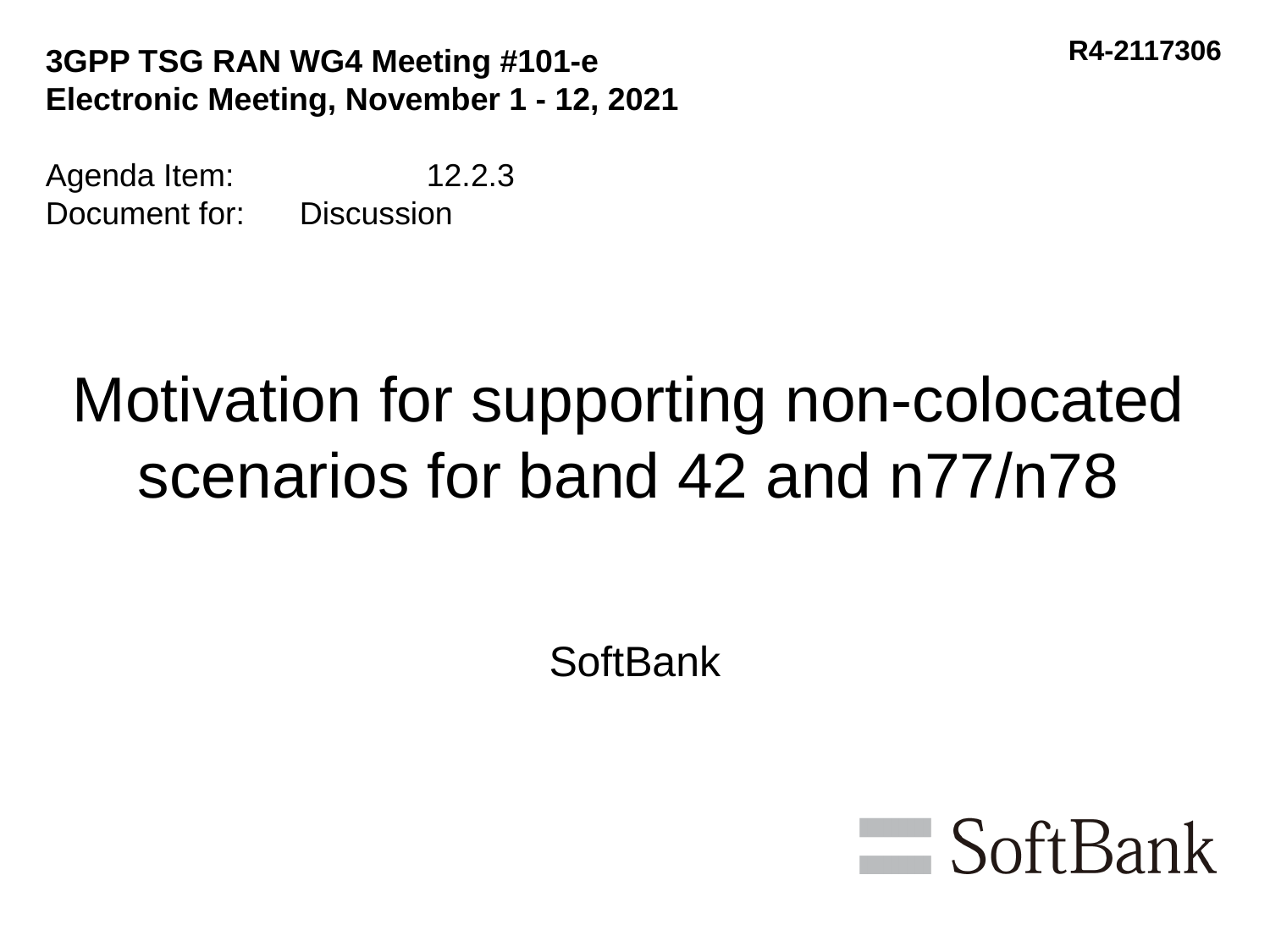

R4-2117306
3GPP TSG RAN WG4 Meeting #101-e
Electronic Meeting, November 1 - 12, 2021

Agenda Item:		12.2.3
Document for:	Discussion
# Motivation for supporting non-colocated scenarios for band 42 and n77/n78
SoftBank